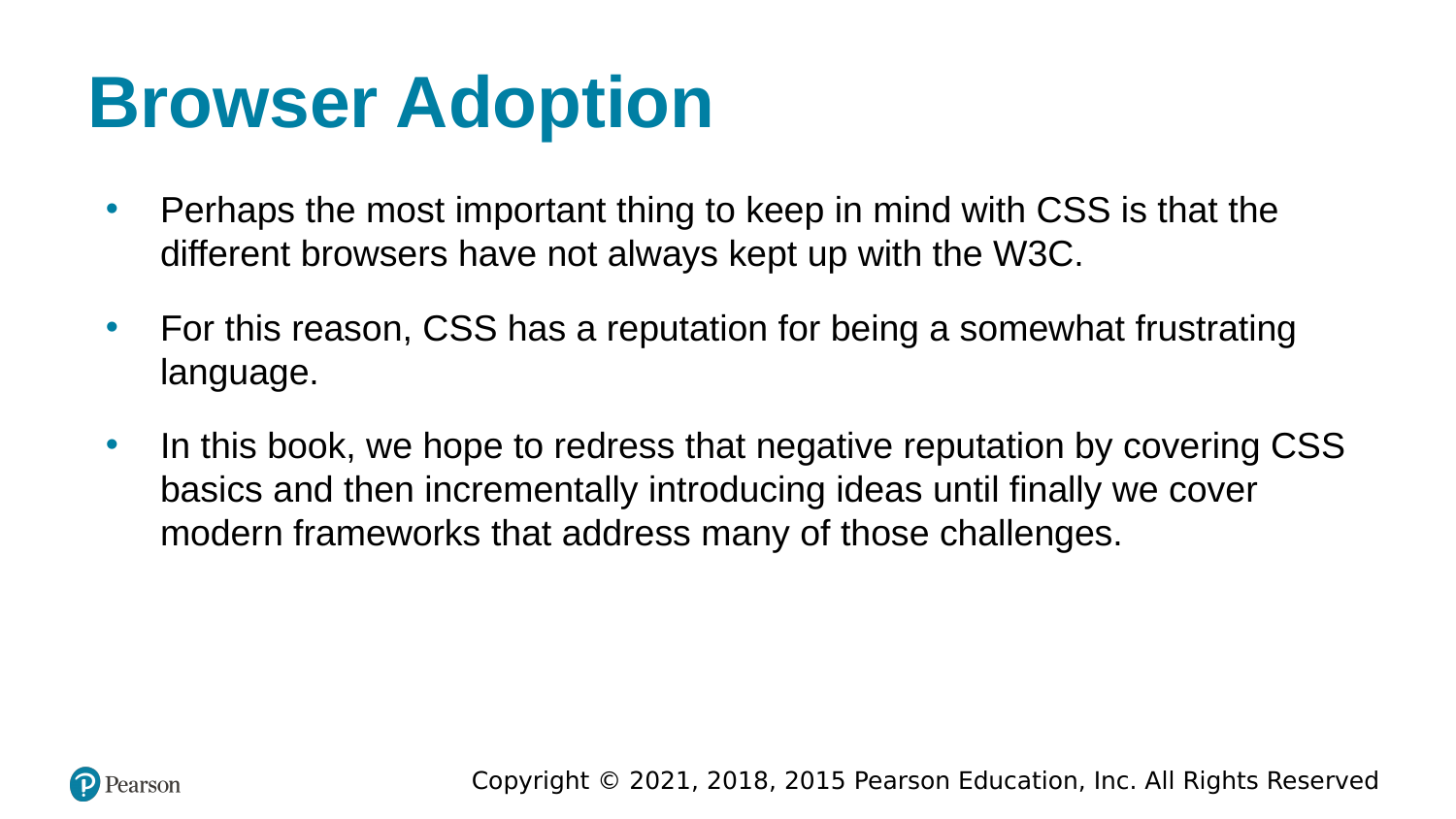

# Browser Adoption
Perhaps the most important thing to keep in mind with CSS is that the different browsers have not always kept up with the W3C.
For this reason, CSS has a reputation for being a somewhat frustrating language.
In this book, we hope to redress that negative reputation by covering CSS basics and then incrementally introducing ideas until finally we cover modern frameworks that address many of those challenges.